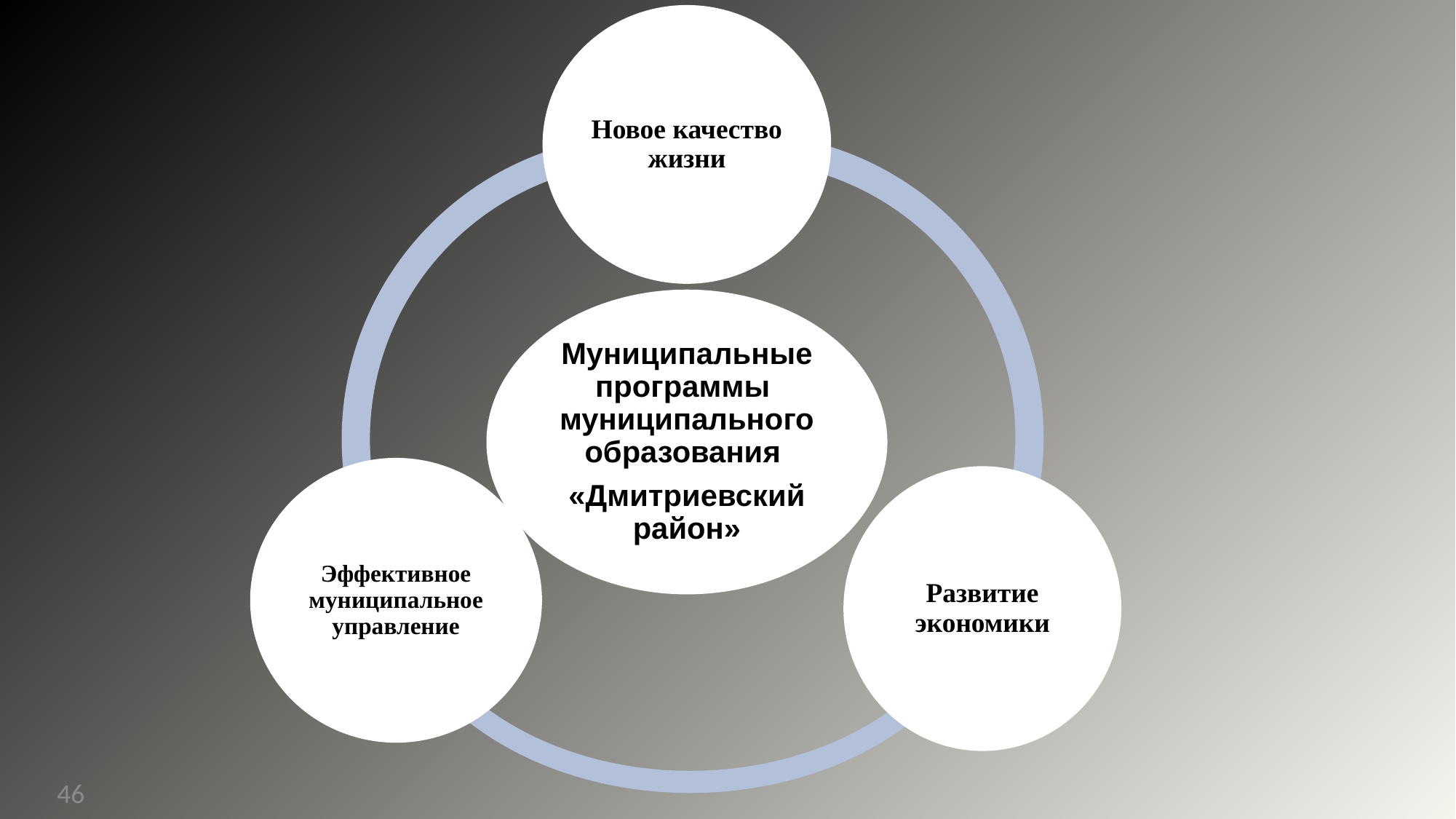

Муниципальные программы  муниципального образования
«Дмитриевский район»
Новое качество жизни
Развитие экономики
Эффективное муниципальное управление
46